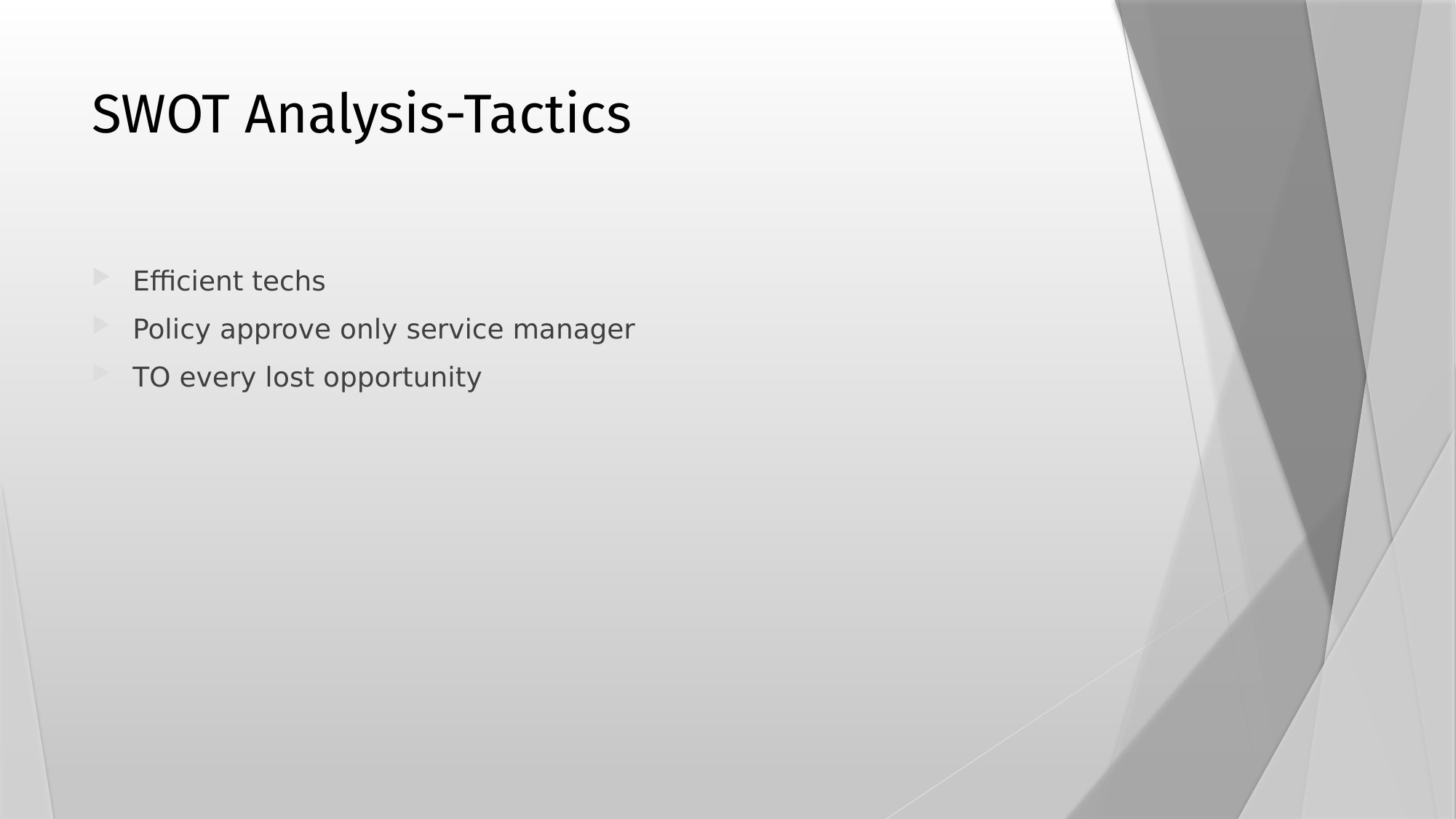

# SWOT Analysis-Tactics
Efficient techs
Policy approve only service manager
TO every lost opportunity